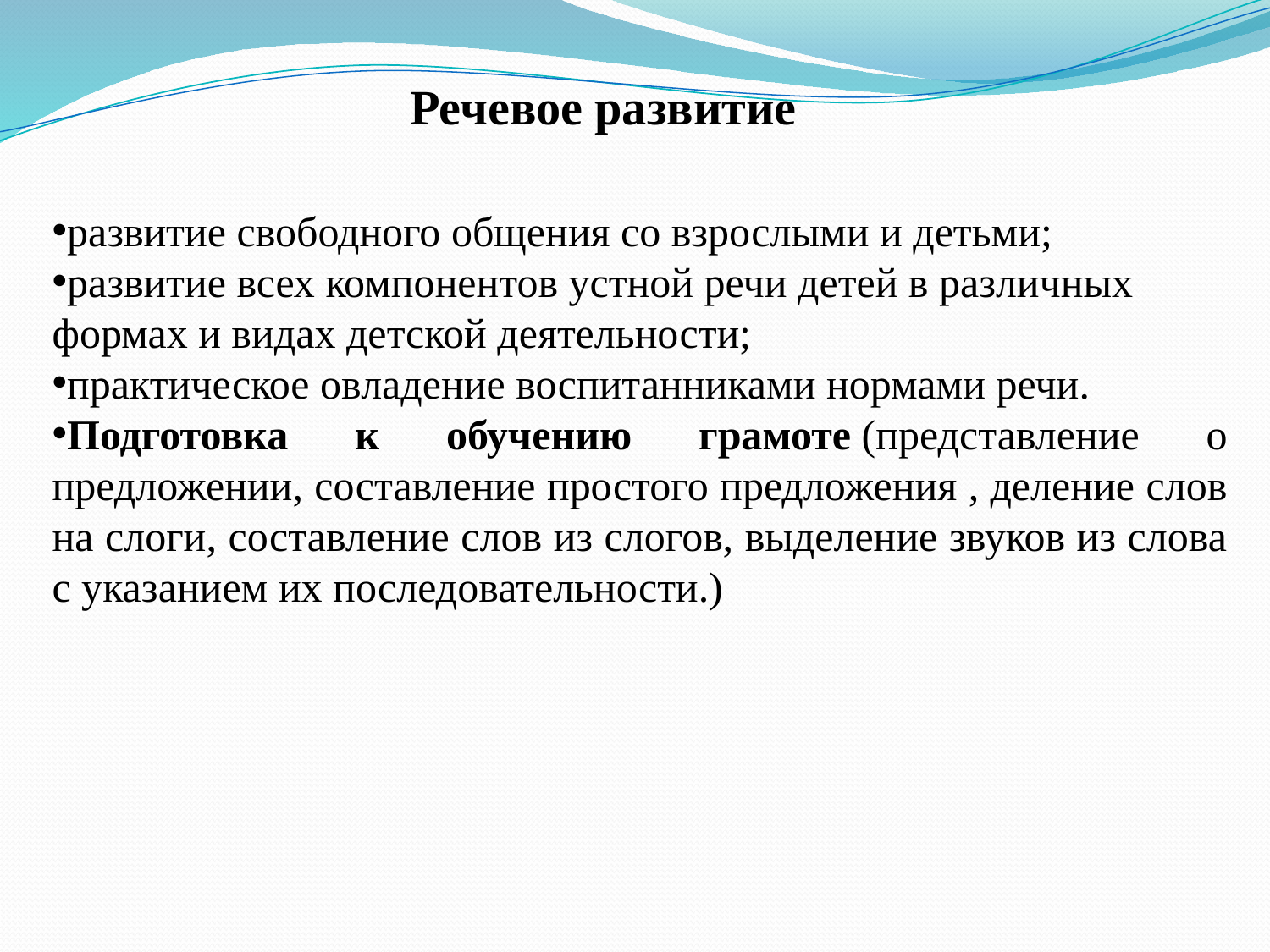

Речевое развитие
развитие свободного общения со взрослыми и детьми;
развитие всех компонентов устной речи детей в различных формах и видах детской деятельности;
практическое овладение воспитанниками нормами речи.
Подготовка к обучению грамоте (представление о предложении, составление простого предложения , деление слов на слоги, составление слов из слогов, выделение звуков из слова с указанием их последовательности.)